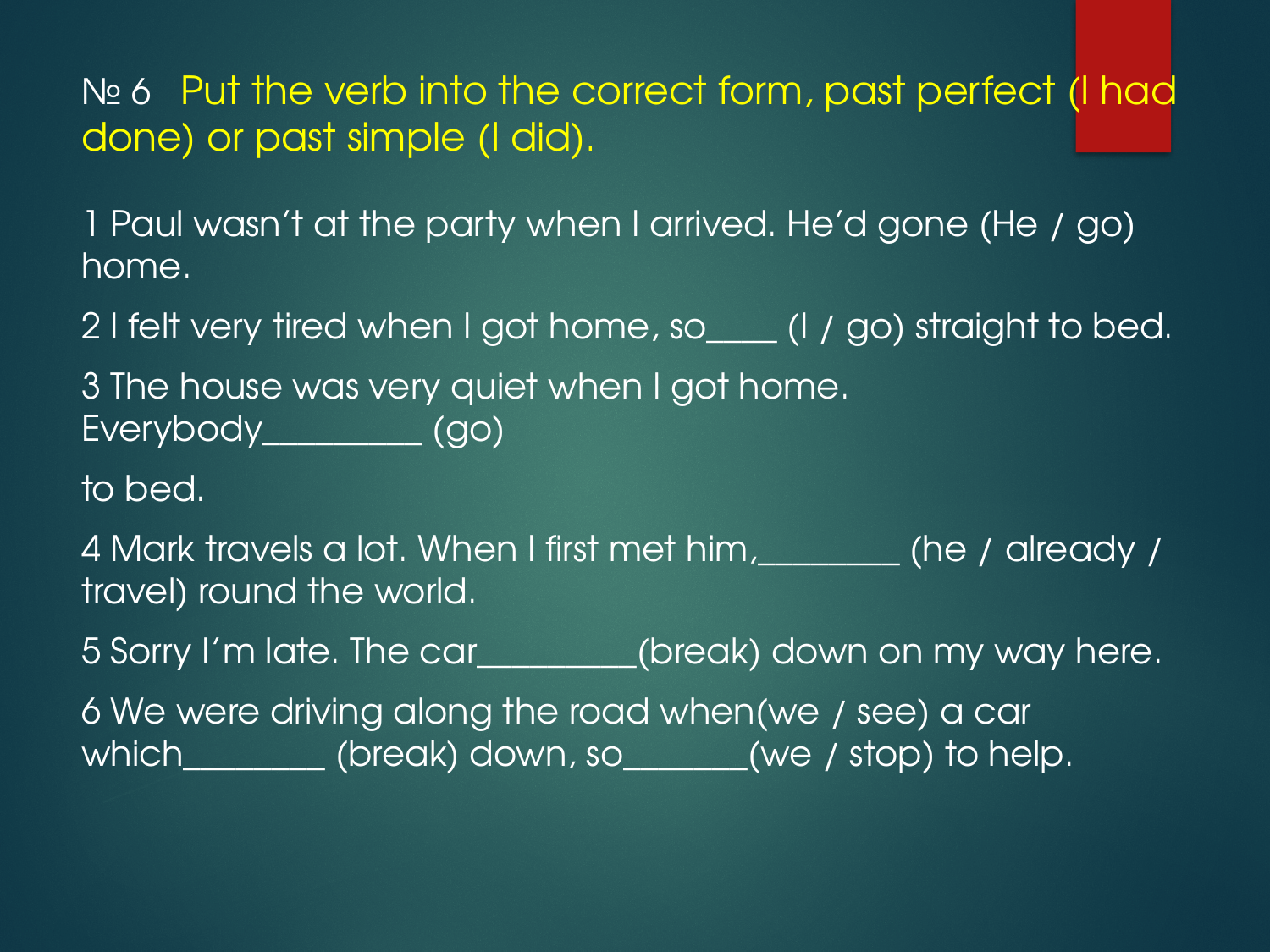

№ 6   Put the verb into the correct form, past perfect (I had done) or past simple (I did).
1 Paul wasn’t at the party when I arrived. He’d gone (He / go) home.
2 I felt very tired when I got home, so____ (I / go) straight to bed.
3 The house was very quiet when I got home. Everybody_________ (go)
to bed.
4 Mark travels a lot. When I first met him,________ (he / already / travel) round the world.
5 Sorry I’m late. The car_________(break) down on my way here.
6 We were driving along the road when(we / see) a car which________ (break) down, so_______(we / stop) to help.